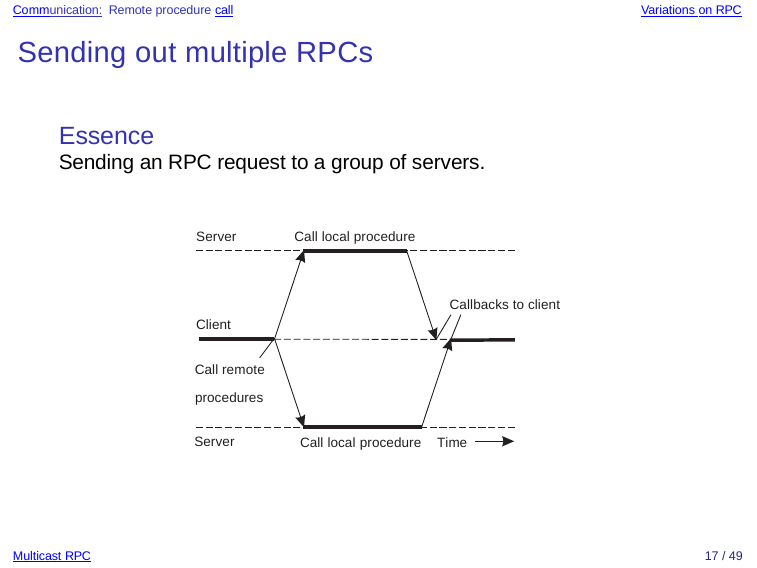

Communication: Remote procedure call
Variations on RPC
Sending out multiple RPCs

Essence
Sending an RPC request to a group of servers.
Call local procedure
Server

Callbacks to client
Client

Call remote  procedures
Server
Call local procedure
Time
Multicast RPC
17 / 49